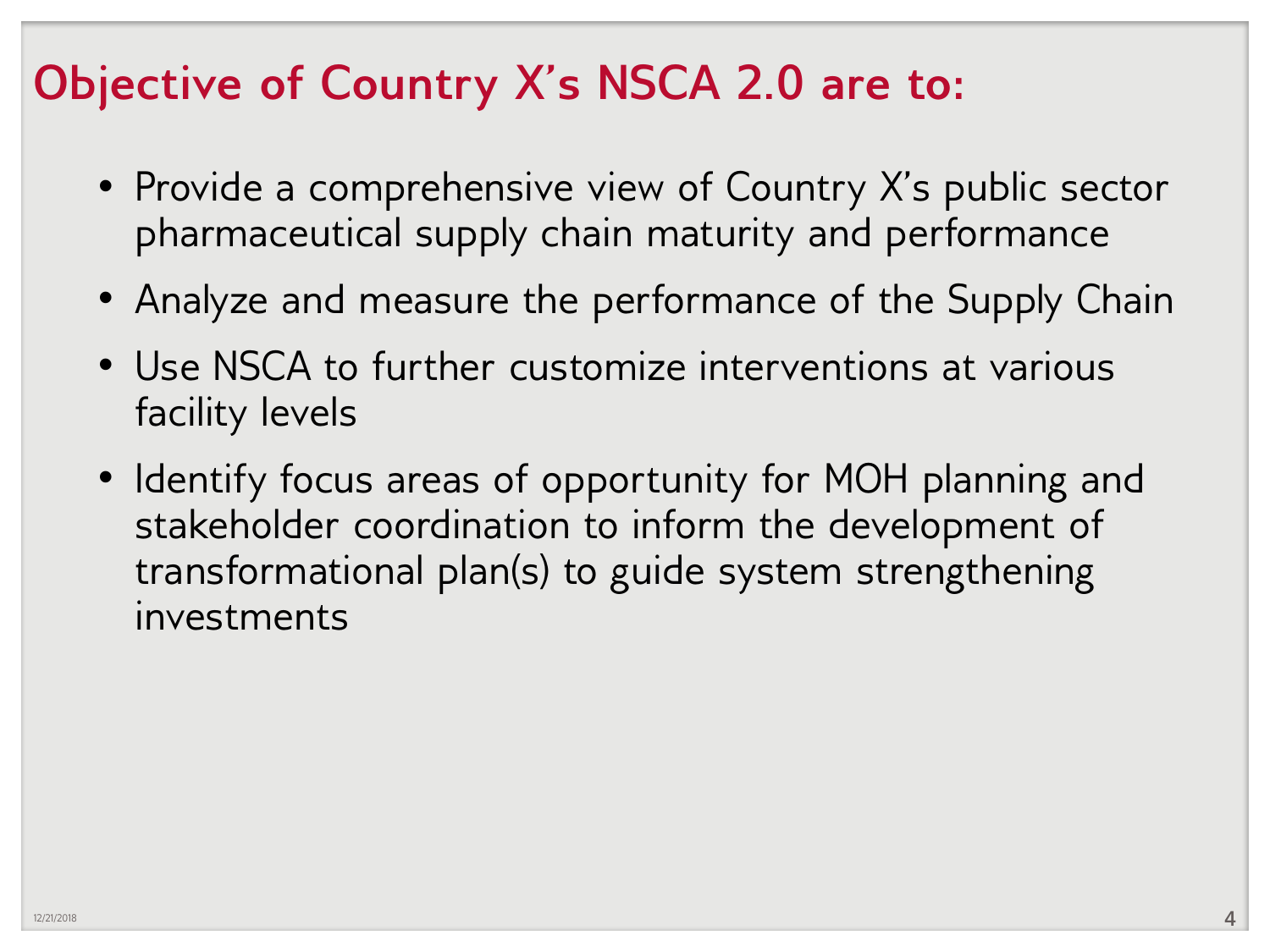

# Objective of Country X’s NSCA 2.0 are to:
Provide a comprehensive view of Country X’s public sector pharmaceutical supply chain maturity and performance
Analyze and measure the performance of the Supply Chain
Use NSCA to further customize interventions at various facility levels
Identify focus areas of opportunity for MOH planning and stakeholder coordination to inform the development of transformational plan(s) to guide system strengthening investments

12/21/2018
4